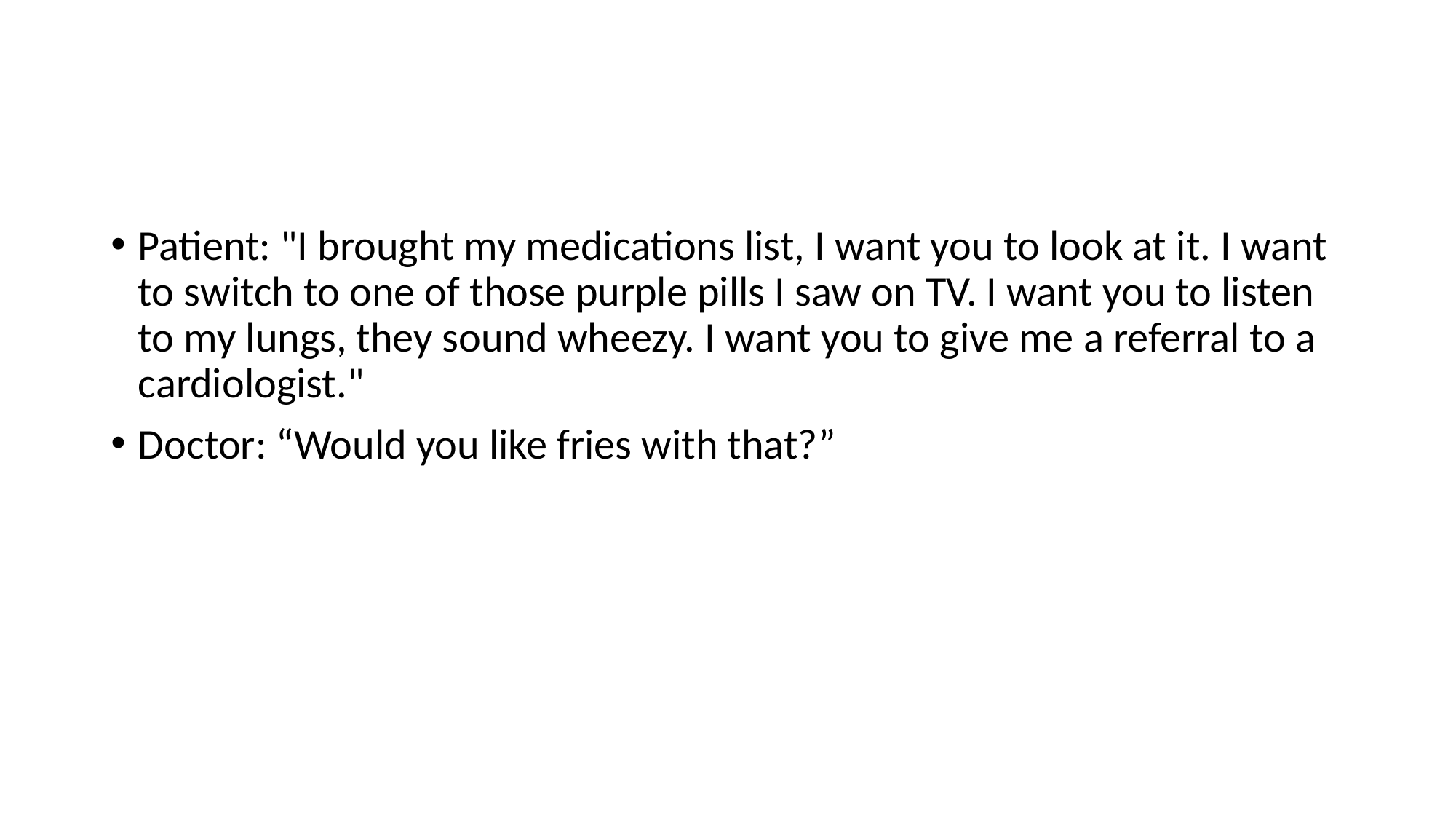

#
Patient: "I brought my medications list, I want you to look at it. I want to switch to one of those purple pills I saw on TV. I want you to listen to my lungs, they sound wheezy. I want you to give me a referral to a cardiologist."
Doctor: “Would you like fries with that?”